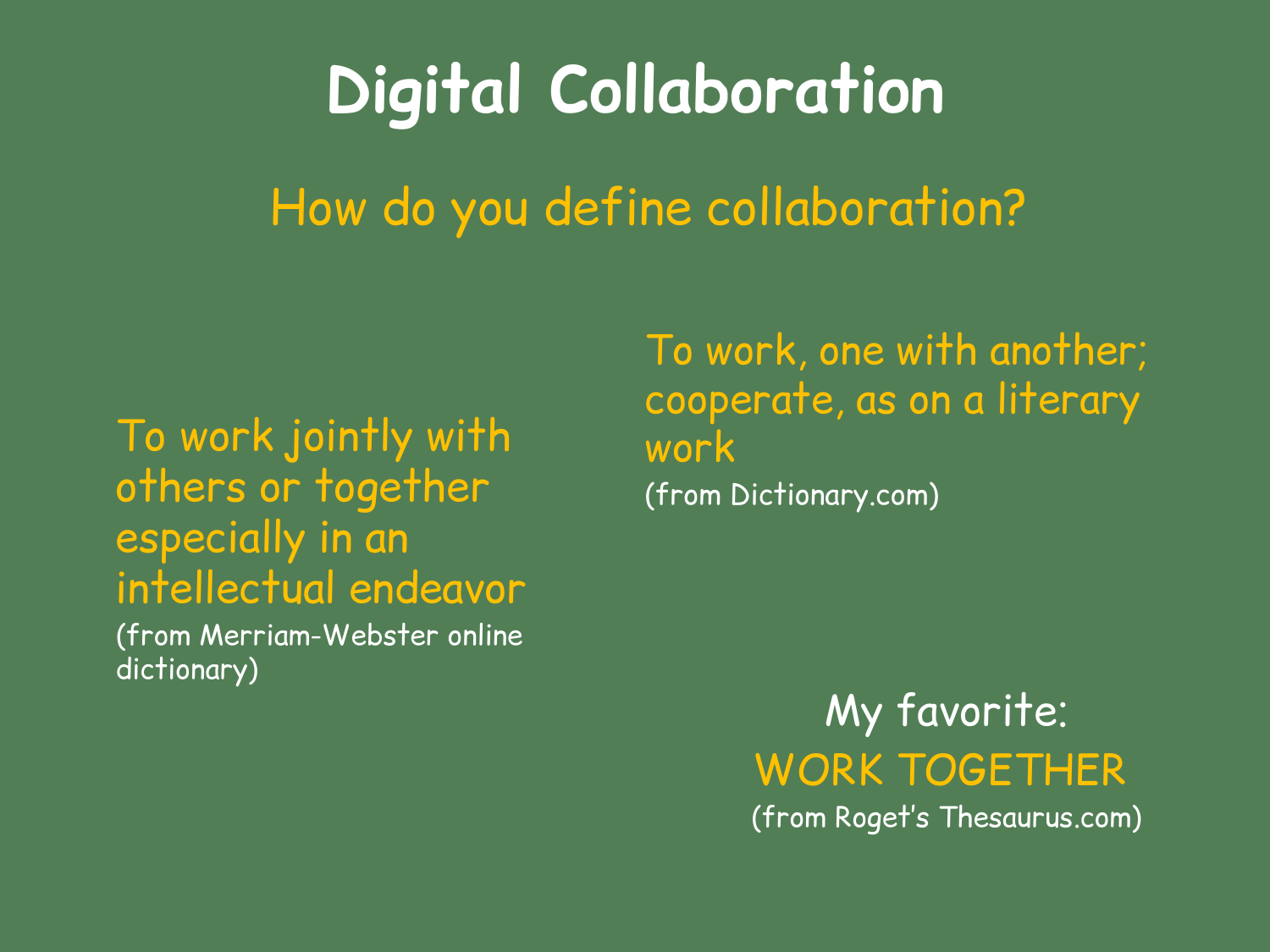

# Digital Collaboration
How do you define collaboration?
To work, one with another; cooperate, as on a literary work
(from Dictionary.com)
To work jointly with others or together especially in an intellectual endeavor
(from Merriam-Webster online dictionary)
 My favorite:
WORK TOGETHER
(from Roget’s Thesaurus.com)